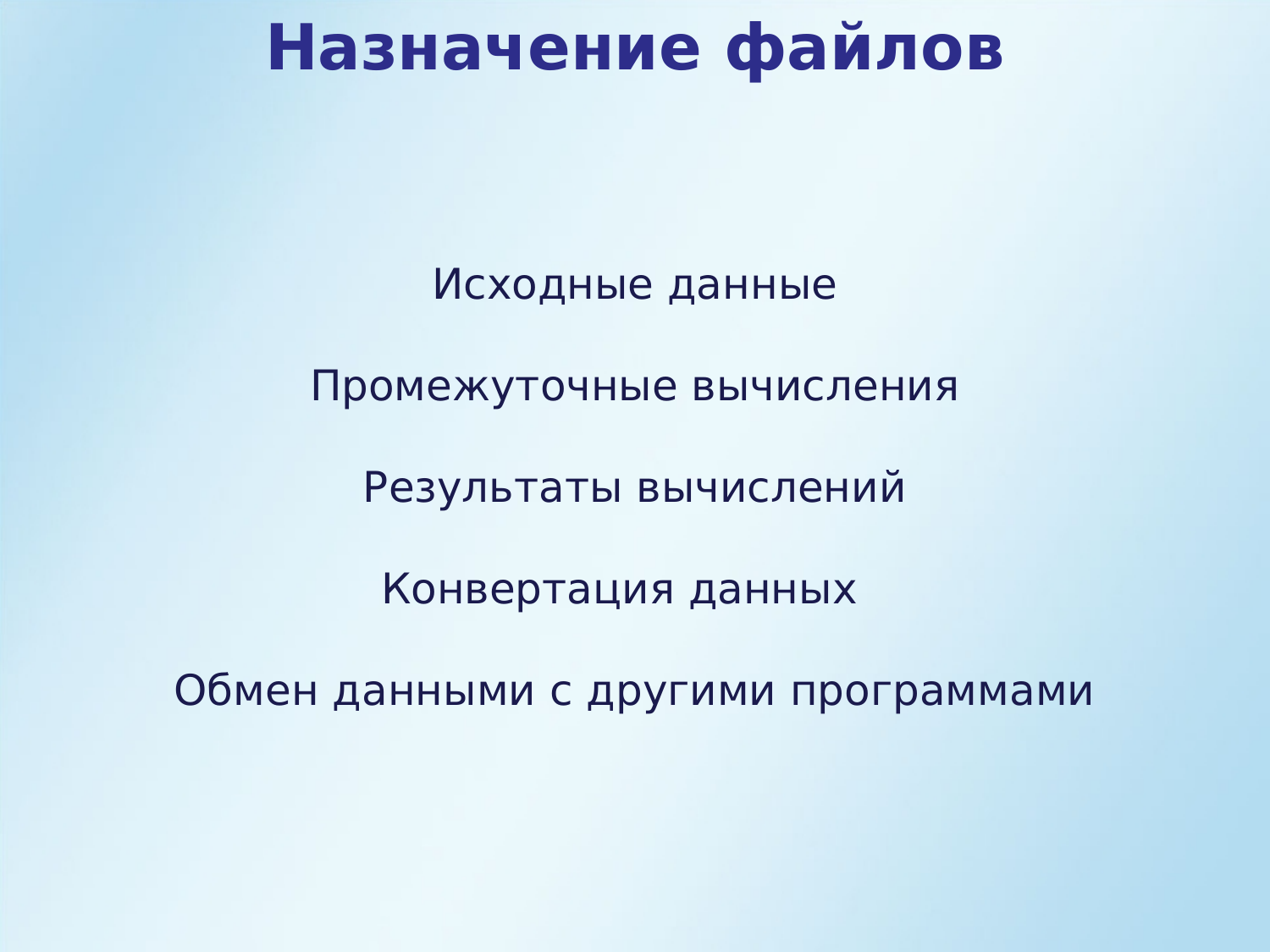

Назначение файлов
Исходные данные

Промежуточные вычисления

Результаты вычислений

Конвертация данных

Обмен данными с другими программами